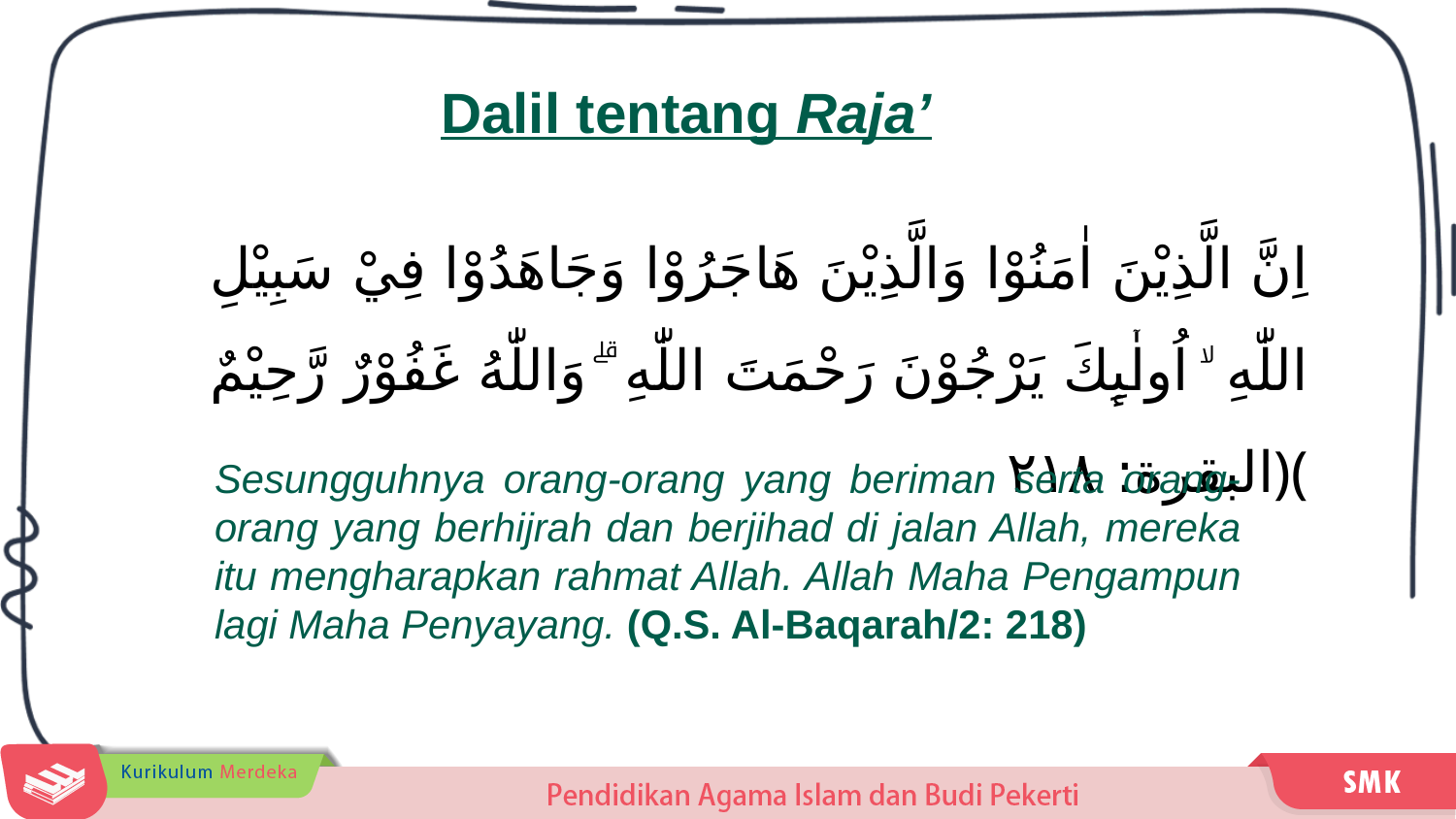

Dalil tentang Raja’
اِنَّ الَّذِيْنَ اٰمَنُوْا وَالَّذِيْنَ هَاجَرُوْا وَجَاهَدُوْا فِيْ سَبِيْلِ اللّٰهِ ۙ اُولٰۤىِٕكَ يَرْجُوْنَ رَحْمَتَ اللّٰهِ ۗ وَاللّٰهُ غَفُوْرٌ رَّحِيْمٌ ﴿البقرة: ٢١٨﴾
Sesungguhnya orang-orang yang beriman serta orang-orang yang berhijrah dan berjihad di jalan Allah, mereka itu mengharapkan rahmat Allah. Allah Maha Pengampun lagi Maha Penyayang. (Q.S. Al-Baqarah/2: 218)